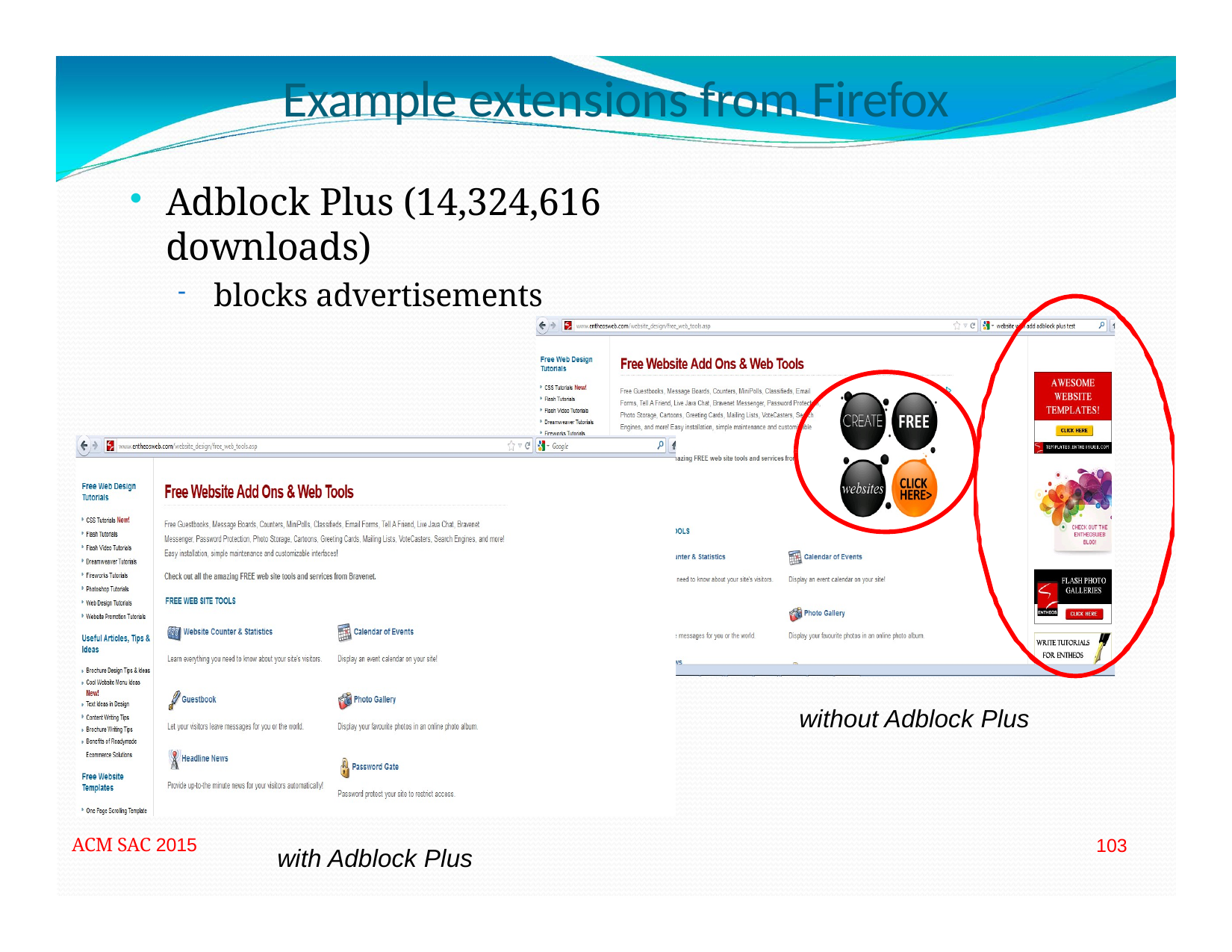

# Example extensions from Firefox
Adblock Plus (14,324,616 downloads)
blocks advertisements

without Adblock Plus
ACM SAC 2015
103
with Adblock Plus